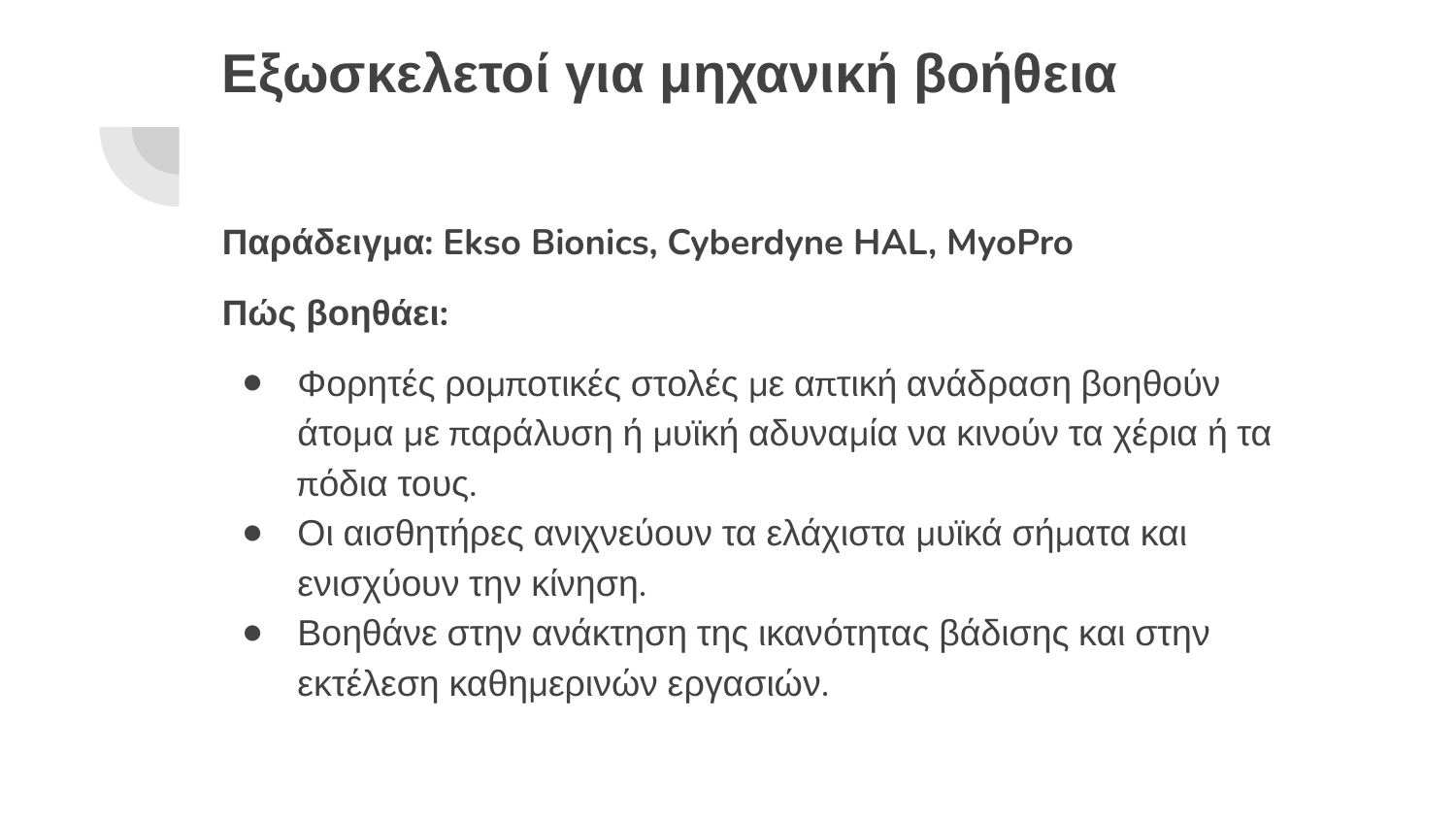

# Εξωσκελετοί για μηχανική βοήθεια
Παράδειγμα: Ekso Bionics, Cyberdyne HAL, MyoPro
Πώς βοηθάει:
Φορητές ρομποτικές στολές με απτική ανάδραση βοηθούν άτομα με παράλυση ή μυϊκή αδυναμία να κινούν τα χέρια ή τα πόδια τους.
Οι αισθητήρες ανιχνεύουν τα ελάχιστα μυϊκά σήματα και ενισχύουν την κίνηση.
Βοηθάνε στην ανάκτηση της ικανότητας βάδισης και στην εκτέλεση καθημερινών εργασιών.